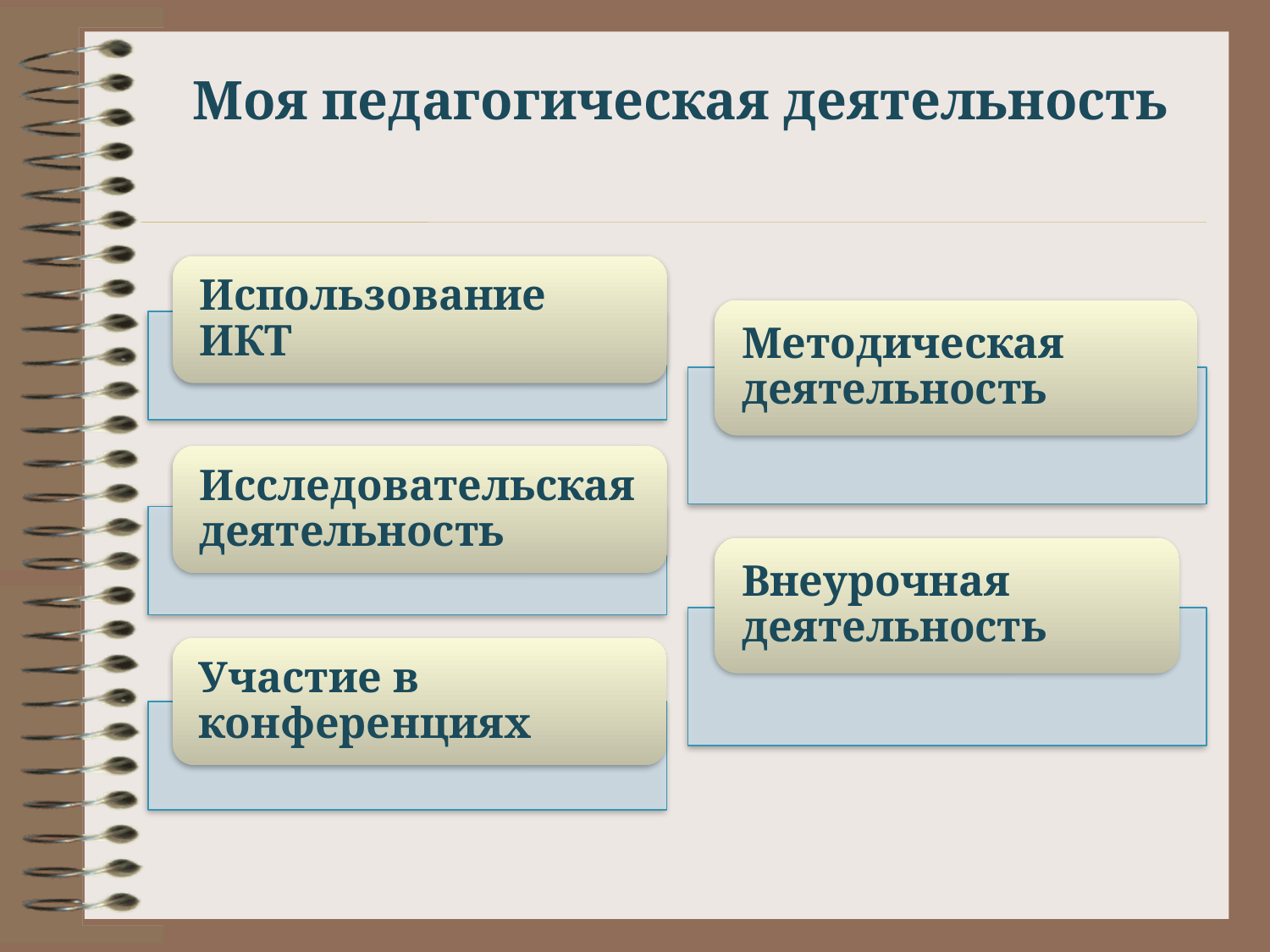

# Моя педагогическая деятельность
Использование ИКТ
Исследовательская деятельность
Участие в конференциях
Методическая деятельность
Внеурочная деятельность